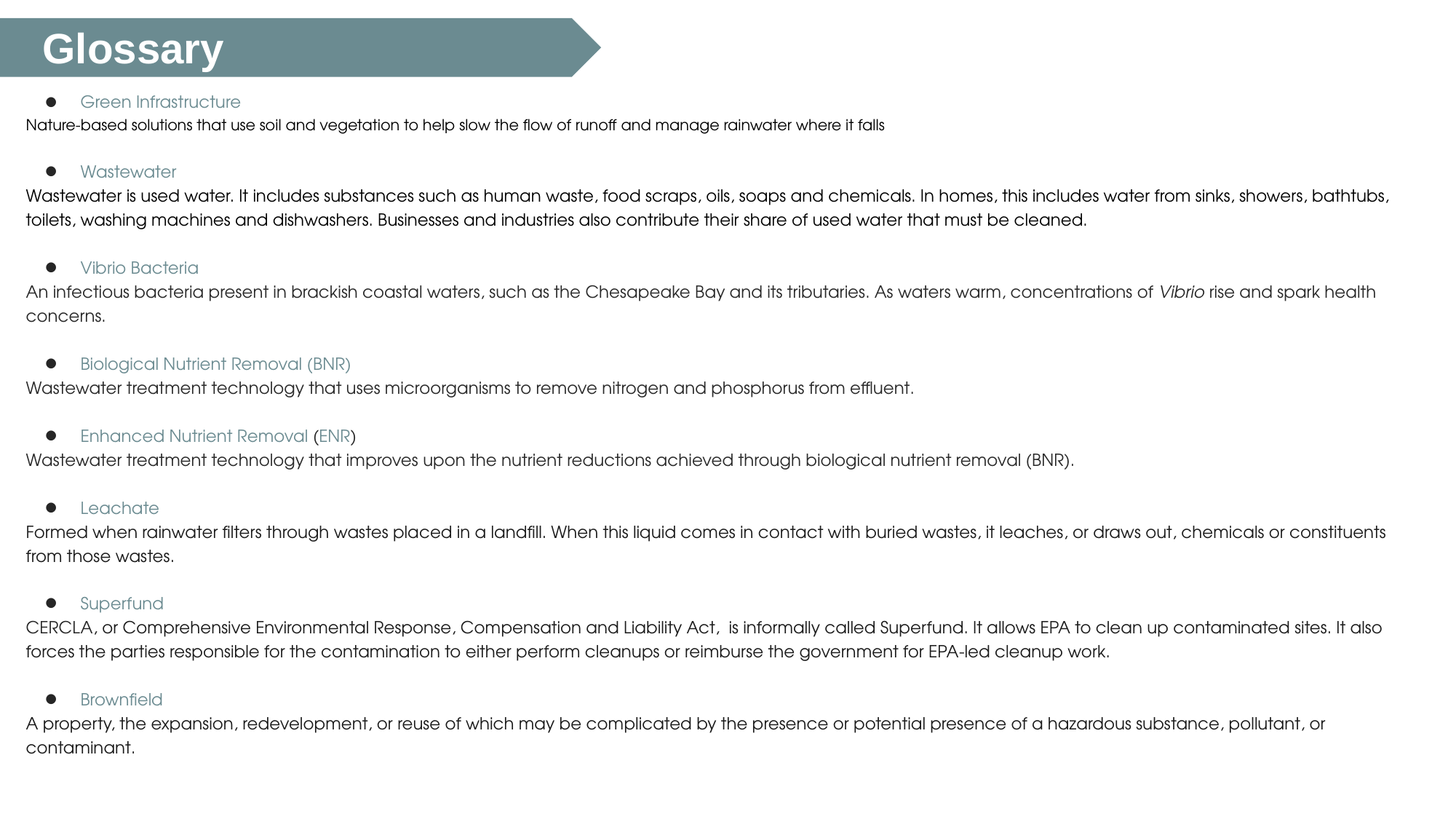

# Glossary

Green Infrastructure
Nature-based solutions that use soil and vegetation to help slow the flow of runoff and manage rainwater where it falls

Wastewater
Wastewater is used water. It includes substances such as human waste, food scraps, oils, soaps and chemicals. In homes, this includes water from sinks, showers, bathtubs, toilets, washing machines and dishwashers. Businesses and industries also contribute their share of used water that must be cleaned.

Vibrio Bacteria
An infectious bacteria present in brackish coastal waters, such as the Chesapeake Bay and its tributaries. As waters warm, concentrations of Vibrio rise and spark health concerns.

Biological Nutrient Removal (BNR)
Wastewater treatment technology that uses microorganisms to remove nitrogen and phosphorus from effluent.

Enhanced Nutrient Removal (ENR)
Wastewater treatment technology that improves upon the nutrient reductions achieved through biological nutrient removal (BNR).

Leachate
Formed when rainwater filters through wastes placed in a landfill. When this liquid comes in contact with buried wastes, it leaches, or draws out, chemicals or constituents from those wastes.

Superfund
CERCLA, or Comprehensive Environmental Response, Compensation and Liability Act,  is informally called Superfund. It allows EPA to clean up contaminated sites. It also forces the parties responsible for the contamination to either perform cleanups or reimburse the government for EPA-led cleanup work.

Brownfield
A property, the expansion, redevelopment, or reuse of which may be complicated by the presence or potential presence of a hazardous substance, pollutant, or contaminant.